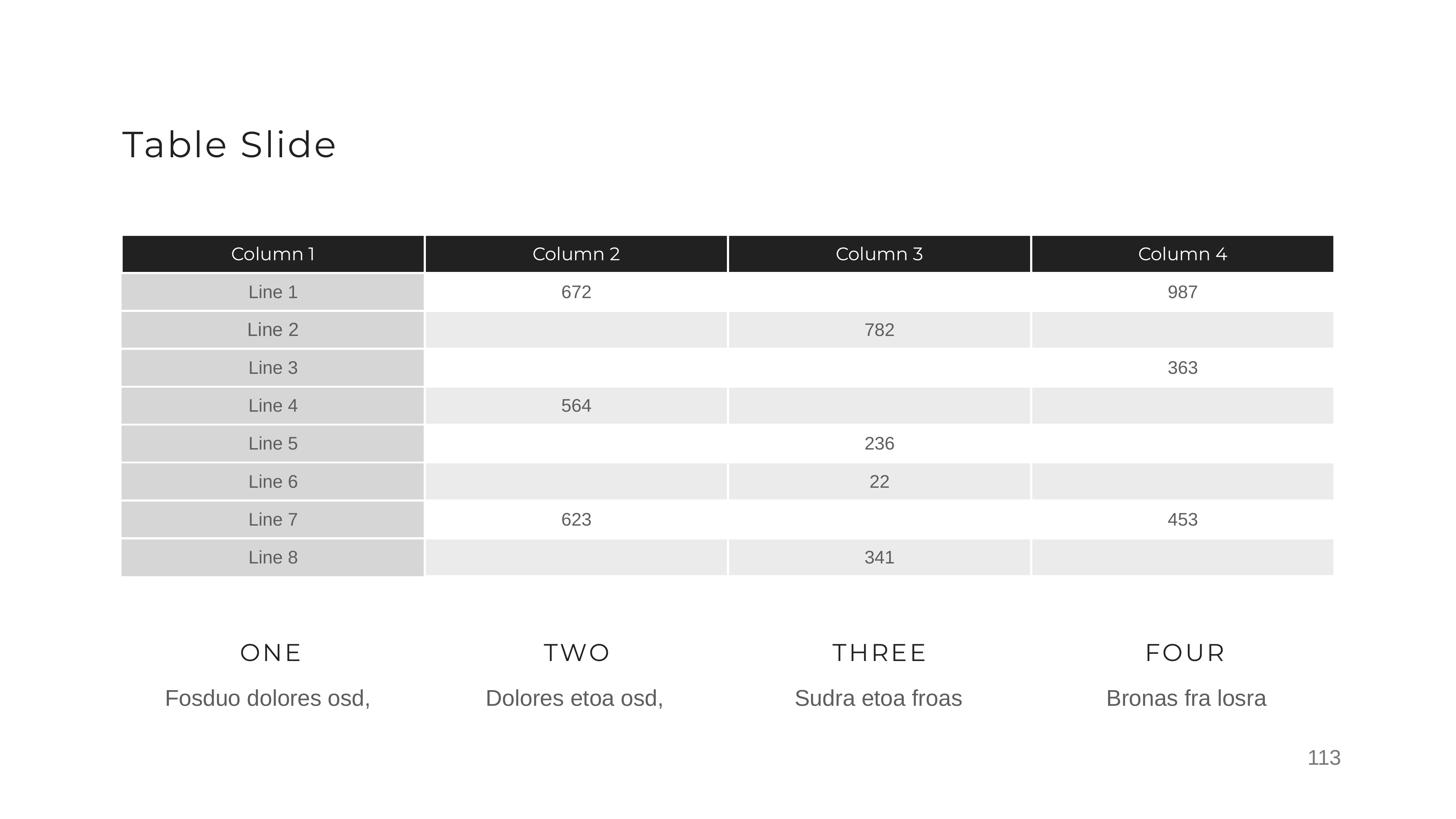

Table Slide
| Column 1 | Column 2 | Column 3 | Column 4 |
| --- | --- | --- | --- |
| Line 1 | 672 |  | 987 |
| Line 2 |  | 782 |  |
| Line 3 |  |  | 363 |
| Line 4 | 564 |  |  |
| Line 5 |  | 236 |  |
| Line 6 |  | 22 |  |
| Line 7 | 623 |  | 453 |
| Line 8 |  | 341 |  |
ONE
TWO
THREE
FOUR
Fosduo dolores osd,
Dolores etoa osd,
Sudra etoa froas
Bronas fra losra
113